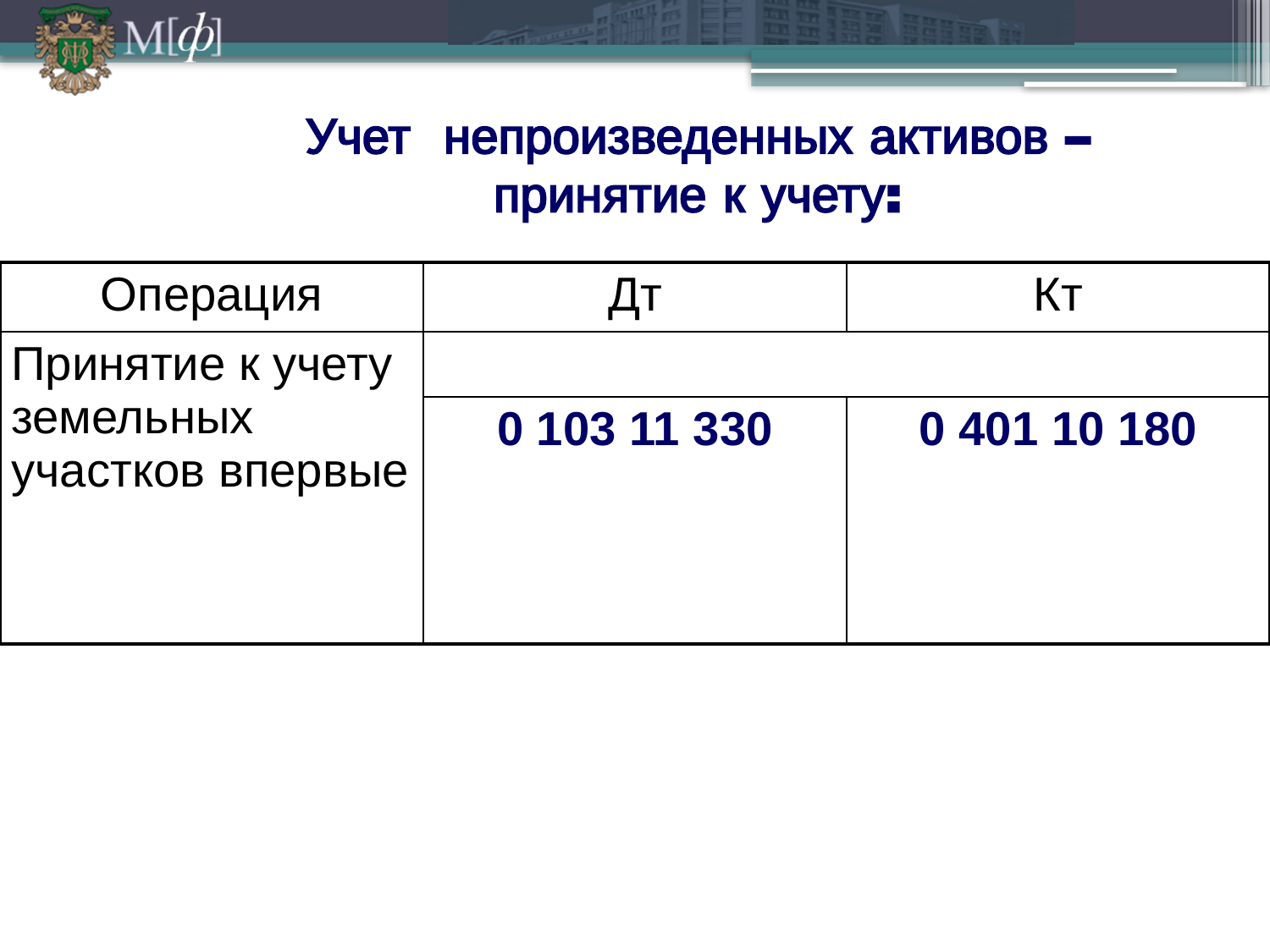

#
Учет  непроизведенных активов –
принятие к учету:
| Операция | Дт | Кт |
| --- | --- | --- |
| Принятие к учету земельных участков впервые |  |  |
|  | 0 103 11 330 | 0 401 10 180 |